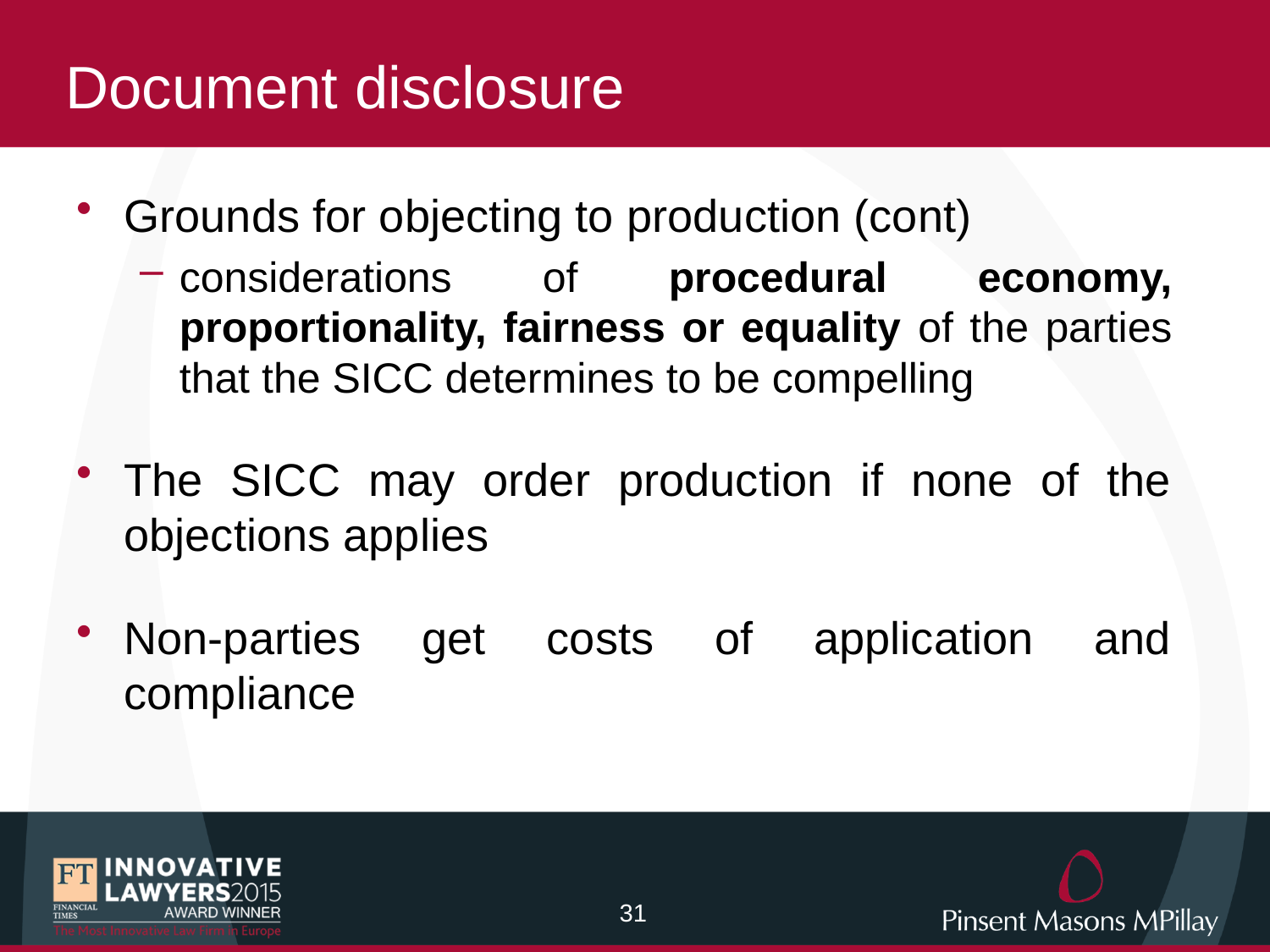

# Document disclosure
Grounds for objecting to production (cont)
considerations of procedural economy, proportionality, fairness or equality of the parties that the SICC determines to be compelling

The SICC may order production if none of the objections applies

Non-parties get costs of application and compliance
31